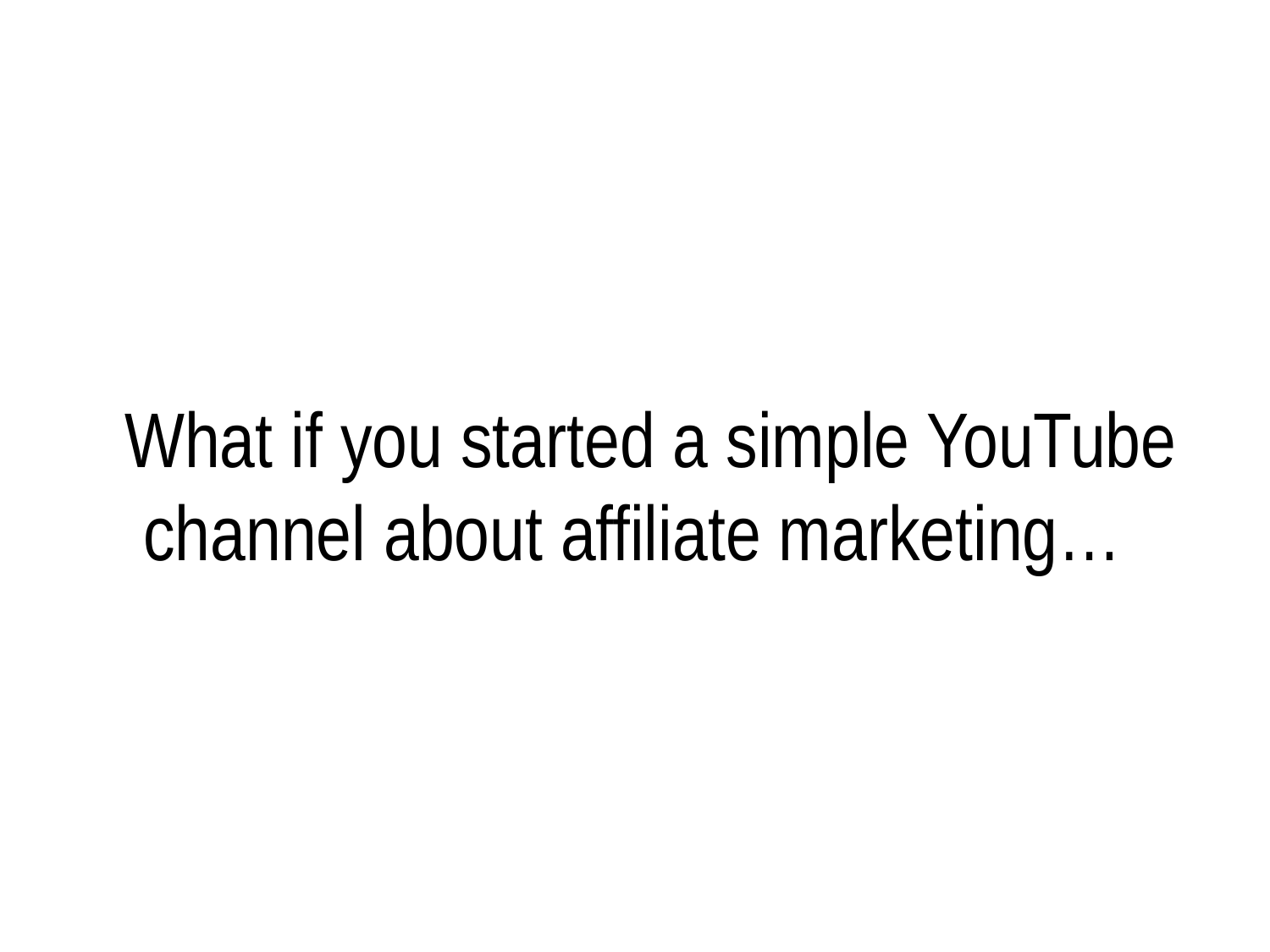

# What if you started a simple YouTube channel about affiliate marketing…